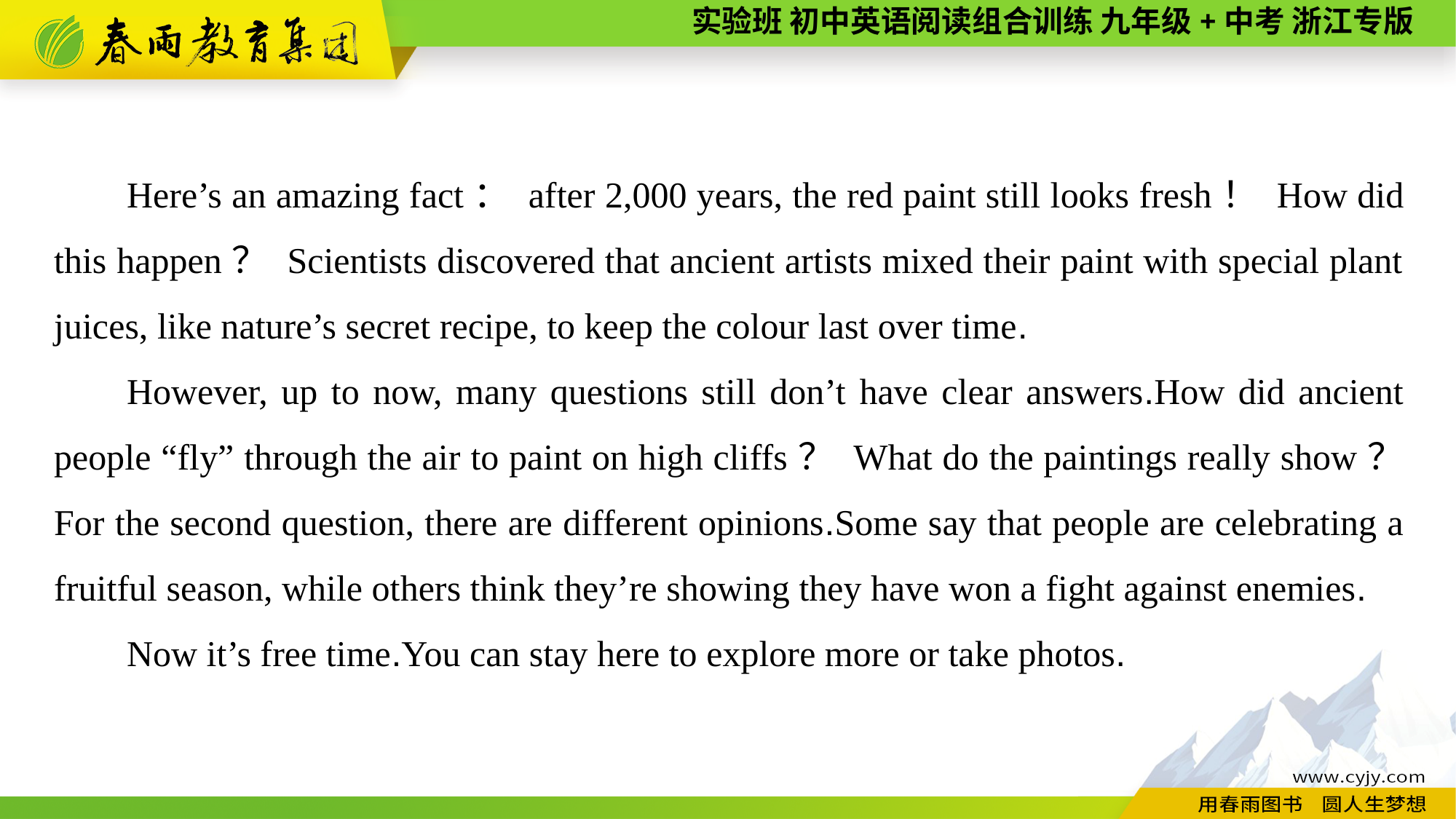

Here’s an amazing fact： after 2,000 years, the red paint still looks fresh！ How did this happen？ Scientists discovered that ancient artists mixed their paint with special plant juices, like nature’s secret recipe, to keep the colour last over time.
However, up to now, many questions still don’t have clear answers.How did ancient people “fly” through the air to paint on high cliffs？ What do the paintings really show？ For the second question, there are different opinions.Some say that people are celebrating a fruitful season, while others think they’re showing they have won a fight against enemies.
Now it’s free time.You can stay here to explore more or take photos.